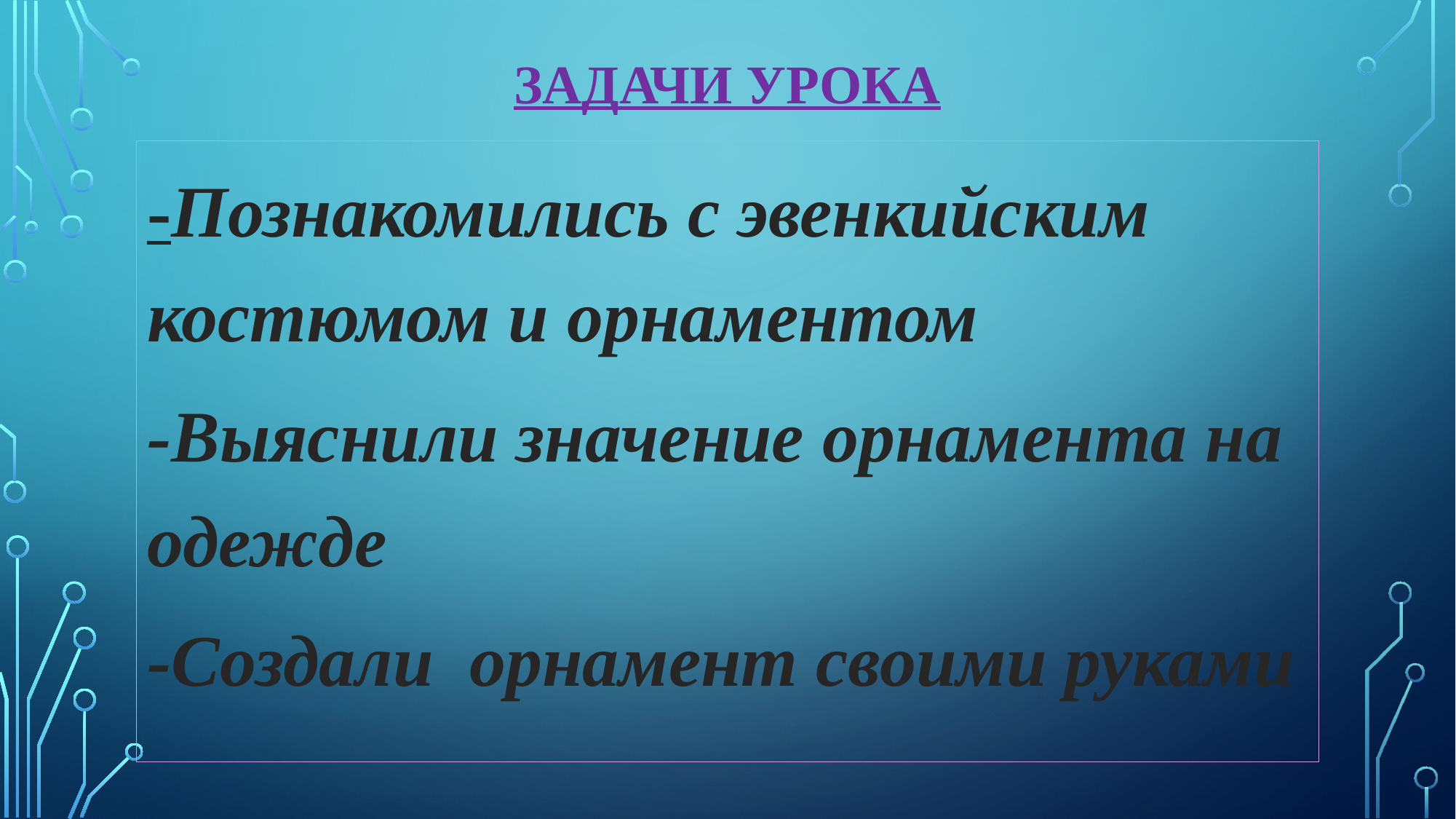

# ЗАДАЧИ УРОКА
-Познакомились с эвенкийским костюмом и орнаментом
-Выяснили значение орнамента на одежде
-Создали  орнамент своими руками